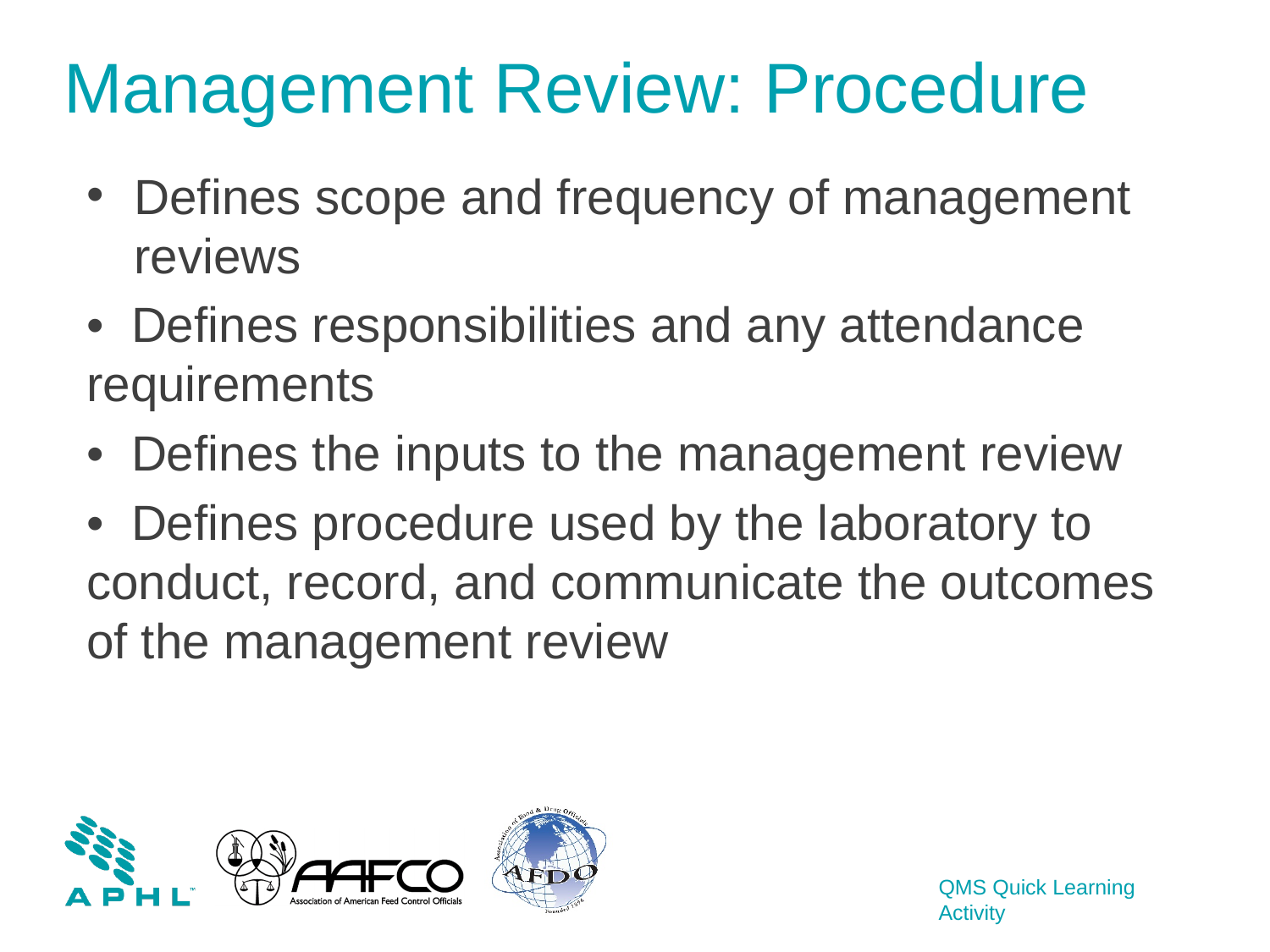

# Management Review: Procedure
Defines scope and frequency of management reviews
•  Defines responsibilities and any attendance   requirements
•  Defines the inputs to the management review
•  Defines procedure used by the laboratory to conduct, record, and communicate the outcomes of the management review